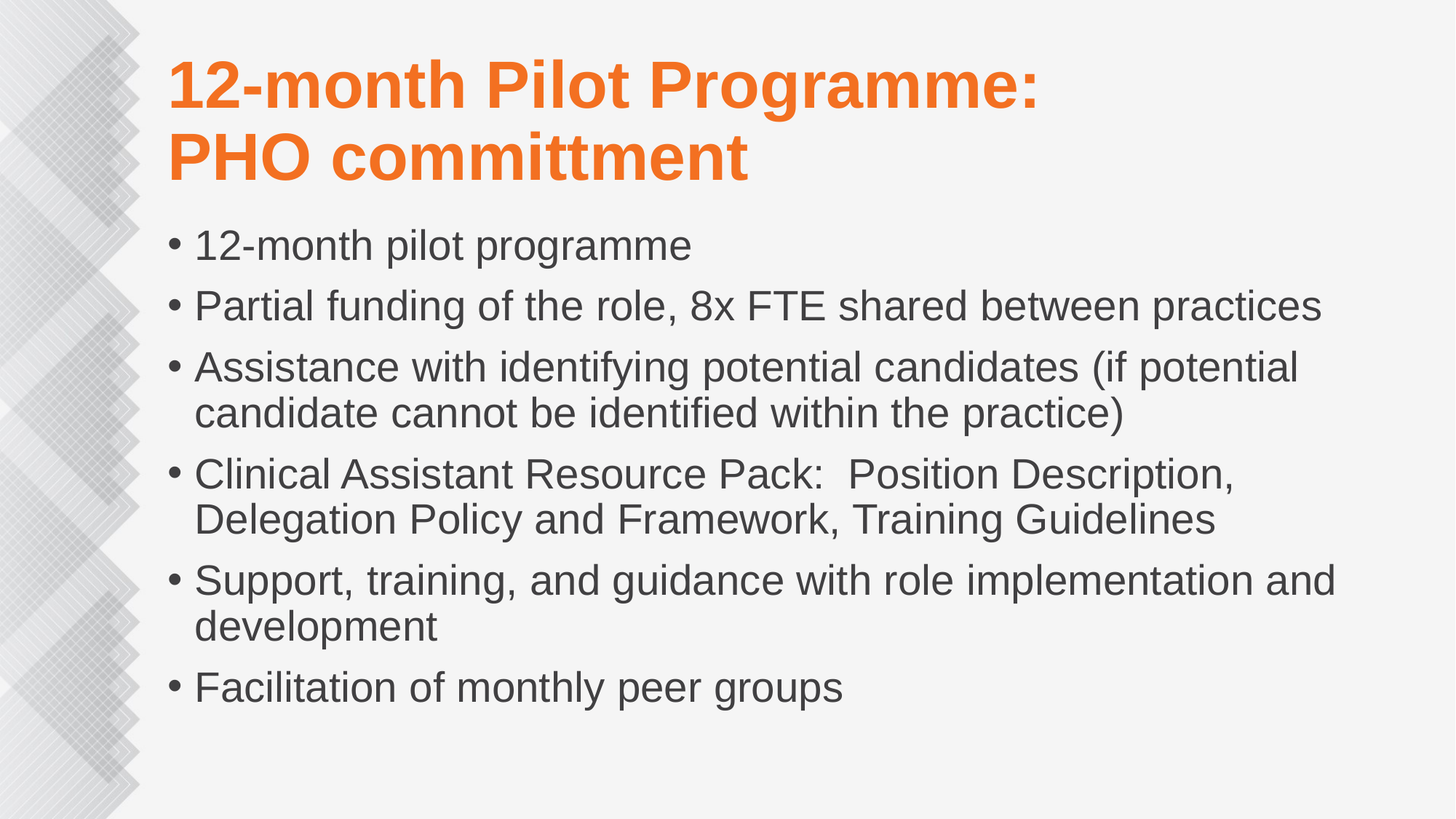

# 12-month Pilot Programme: PHO committment
12-month pilot programme
Partial funding of the role, 8x FTE shared between practices
Assistance with identifying potential candidates (if potential candidate cannot be identified within the practice)
Clinical Assistant Resource Pack:  Position Description, Delegation Policy and Framework, Training Guidelines
Support, training, and guidance with role implementation and development
Facilitation of monthly peer groups